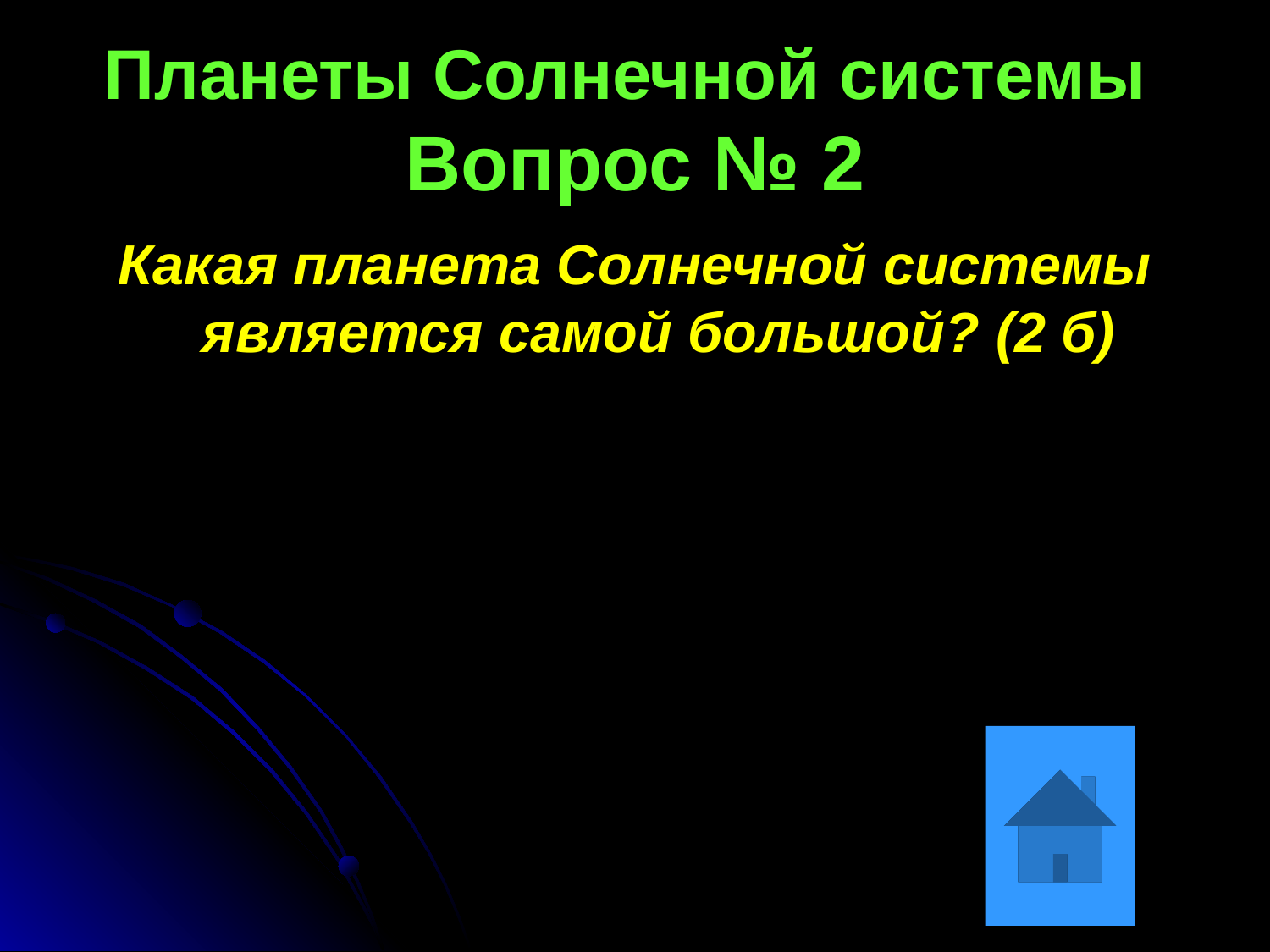

Планеты Солнечной системы
Вопрос № 2
Какая планета Солнечной системы является самой большой? (2 б)